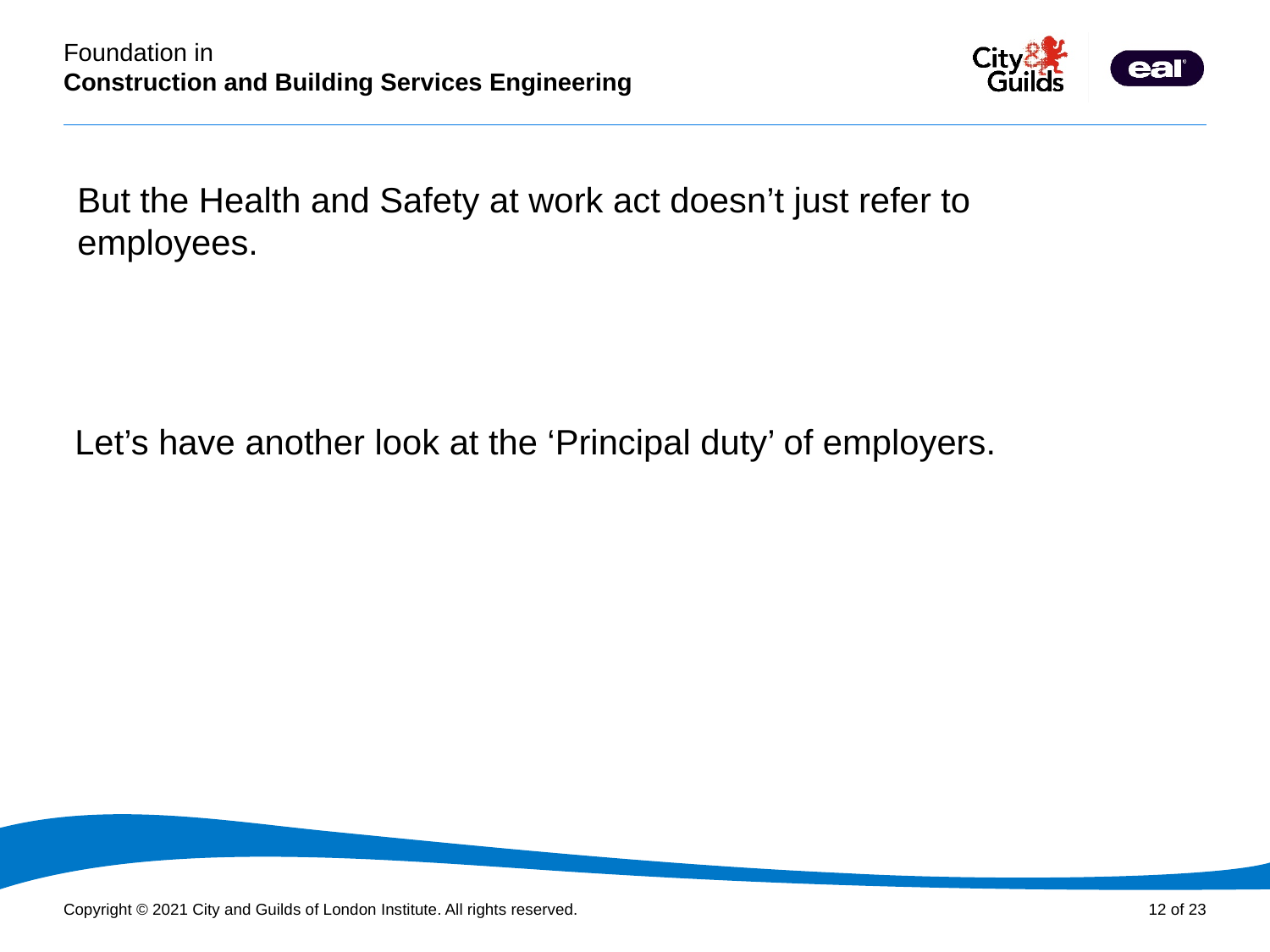

But the Health and Safety at work act doesn’t just refer to employees.

Let’s have another look at the ‘Principal duty’ of employers.